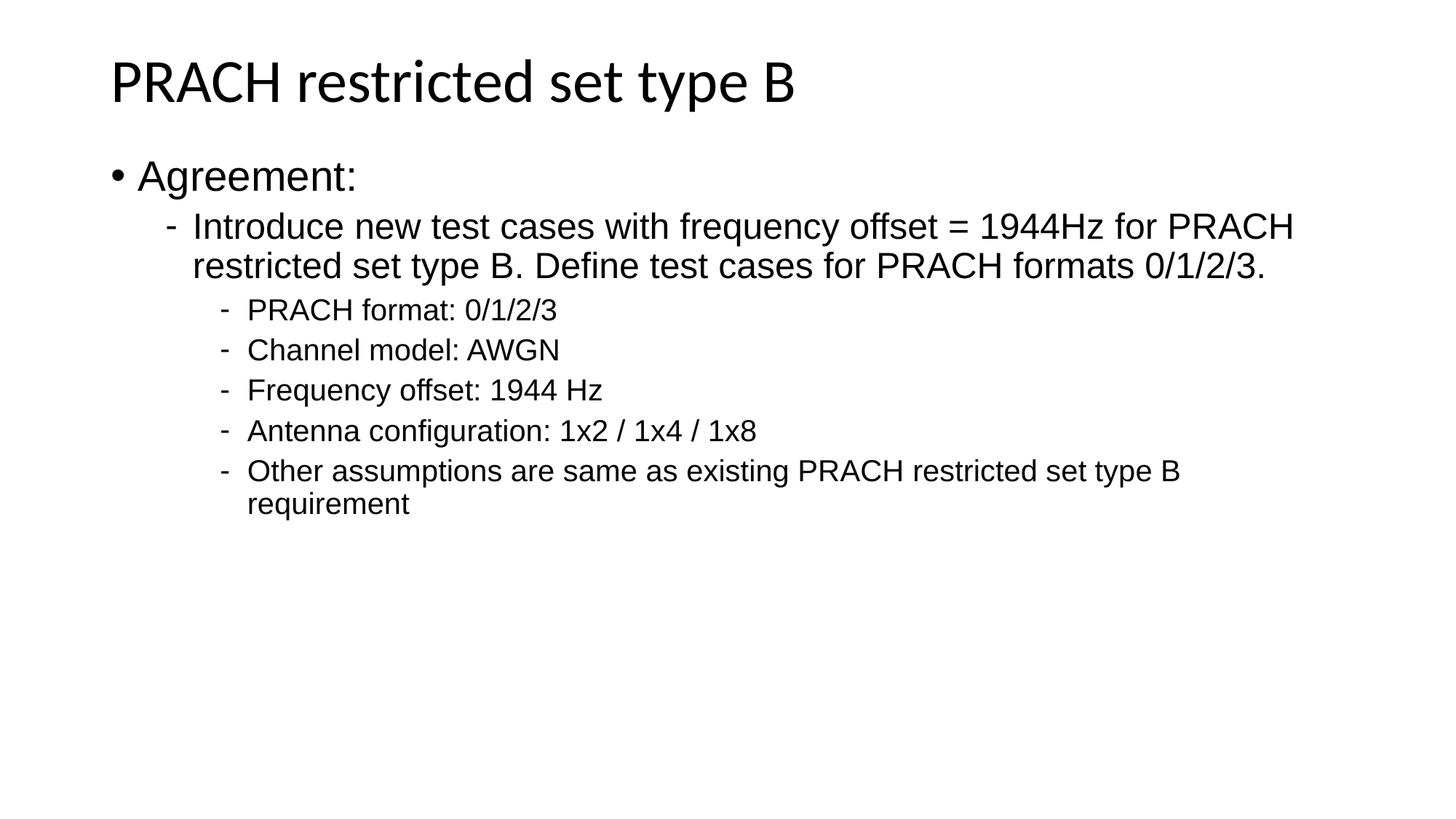

# PRACH restricted set type B
Agreement:
Introduce new test cases with frequency offset = 1944Hz for PRACH restricted set type B. Define test cases for PRACH formats 0/1/2/3.
PRACH format: 0/1/2/3
Channel model: AWGN
Frequency offset: 1944 Hz
Antenna configuration: 1x2 / 1x4 / 1x8
Other assumptions are same as existing PRACH restricted set type B requirement